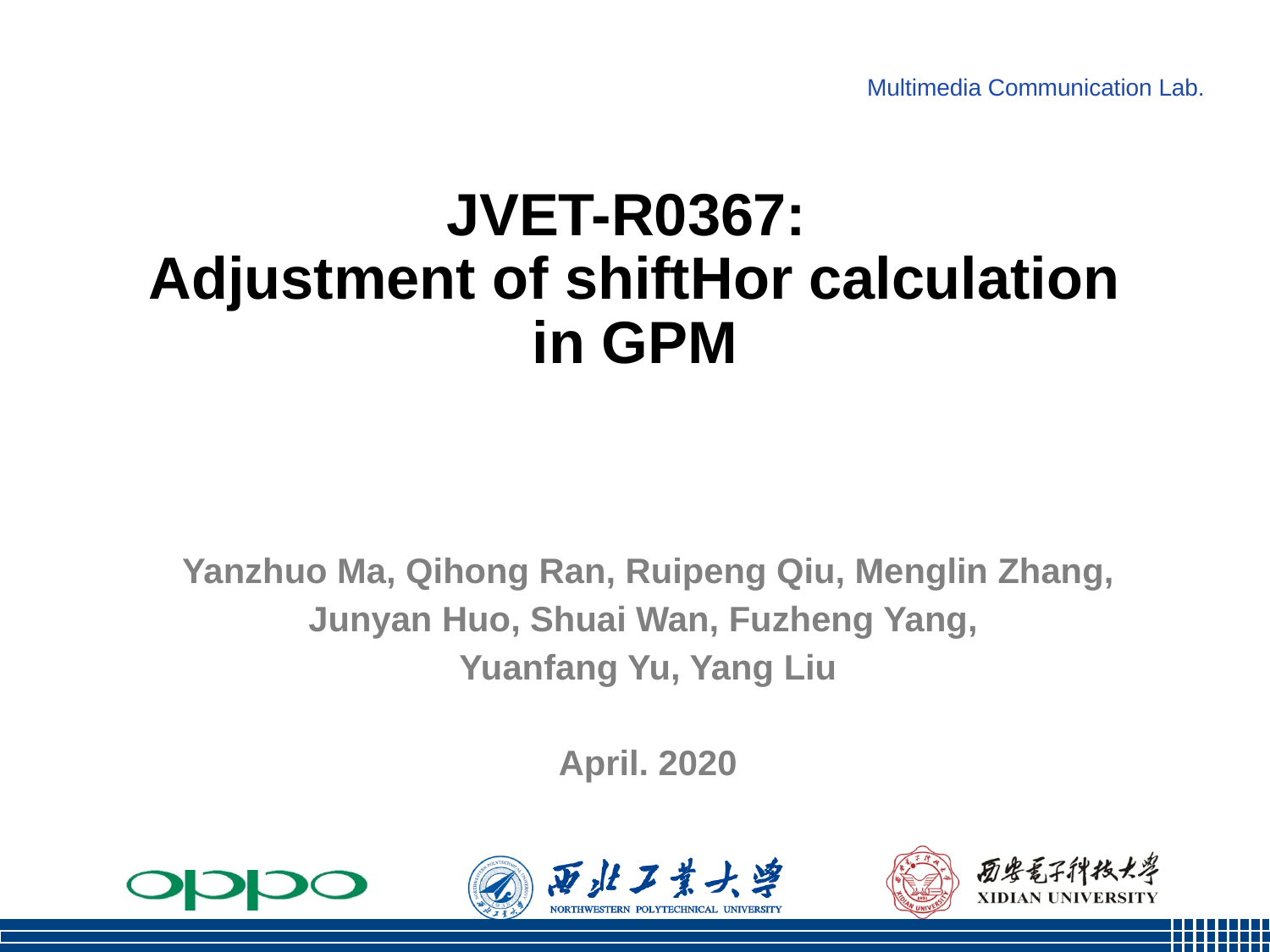

# JVET-R0367: Adjustment of shiftHor calculation in GPM
Yanzhuo Ma, Qihong Ran, Ruipeng Qiu, Menglin Zhang,
Junyan Huo, Shuai Wan, Fuzheng Yang,
Yuanfang Yu, Yang Liu

April. 2020